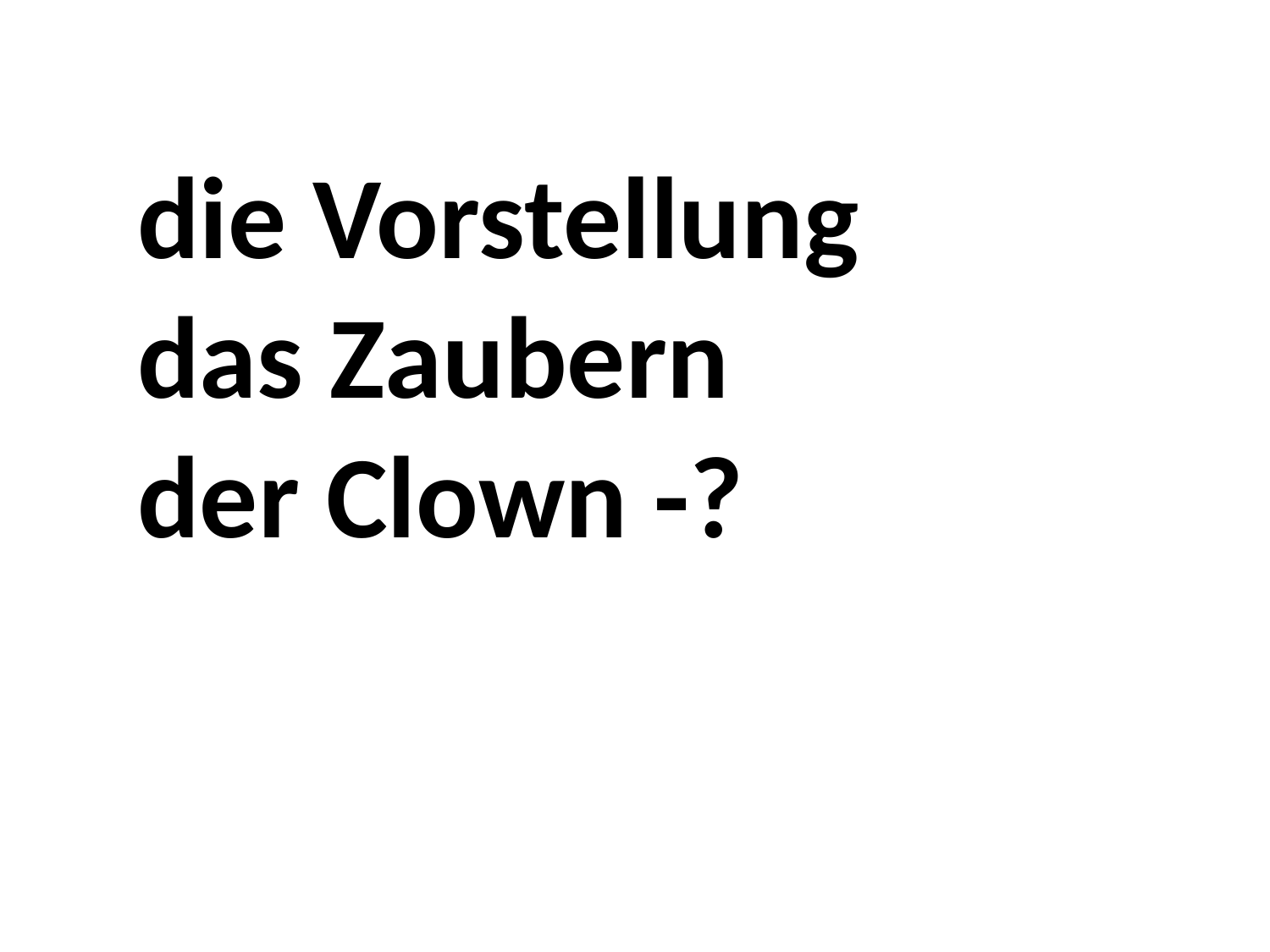

die Vorstellung das Zaubern
der Clown -?